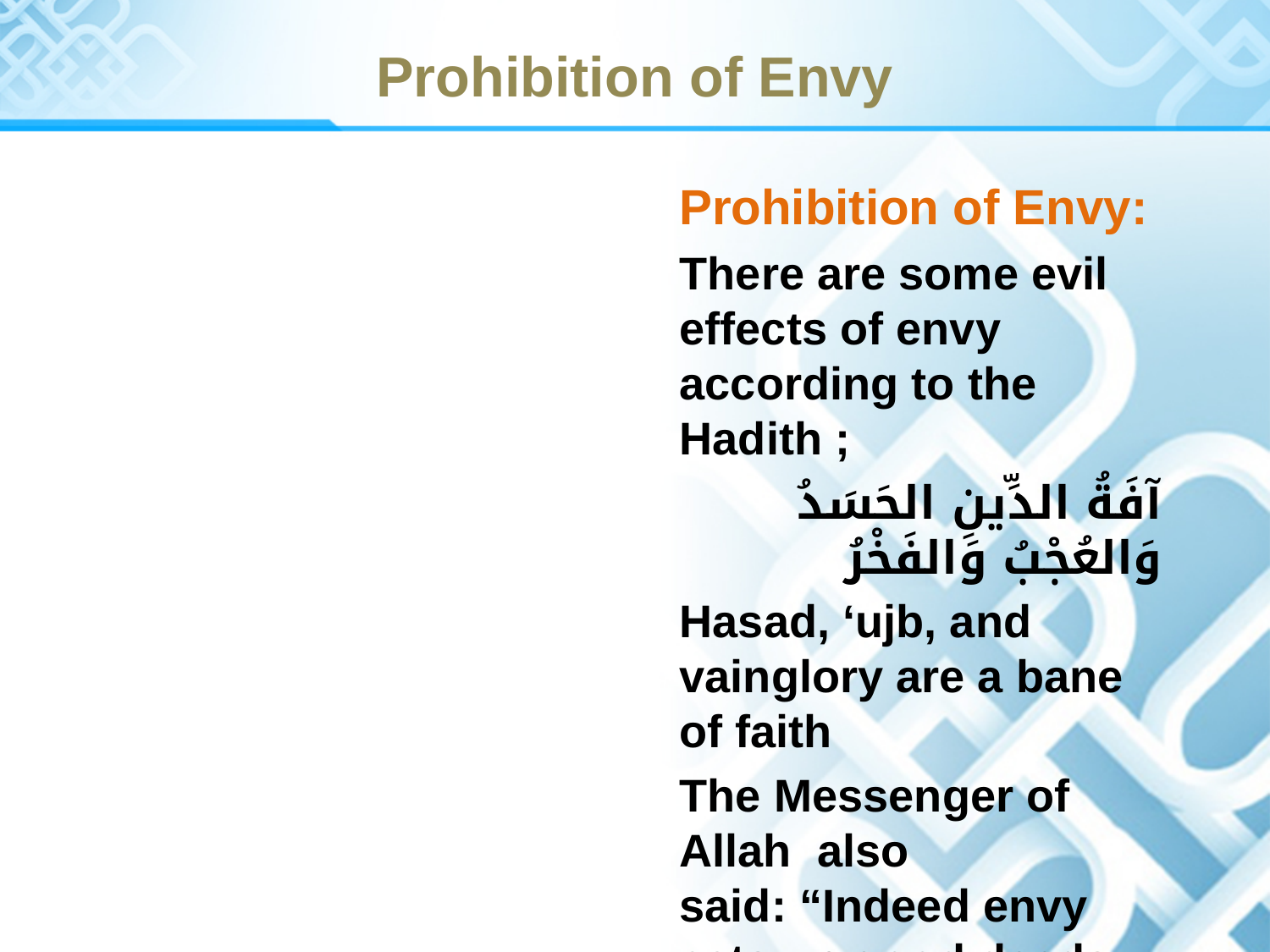

Prohibition of Envy
Prohibition of Envy:
There are some evil effects of envy according to the Hadith ;
آفَةُ الدِّينِ الحَسَدُ وَالعُجْبُ وَالفَخْرُ
Hasad, ‘ujb, and vainglory are a bane of faith
The Messenger of Allah  also said: “Indeed envy eats up good deeds just as fire consumes firewood.” [Ahmad]